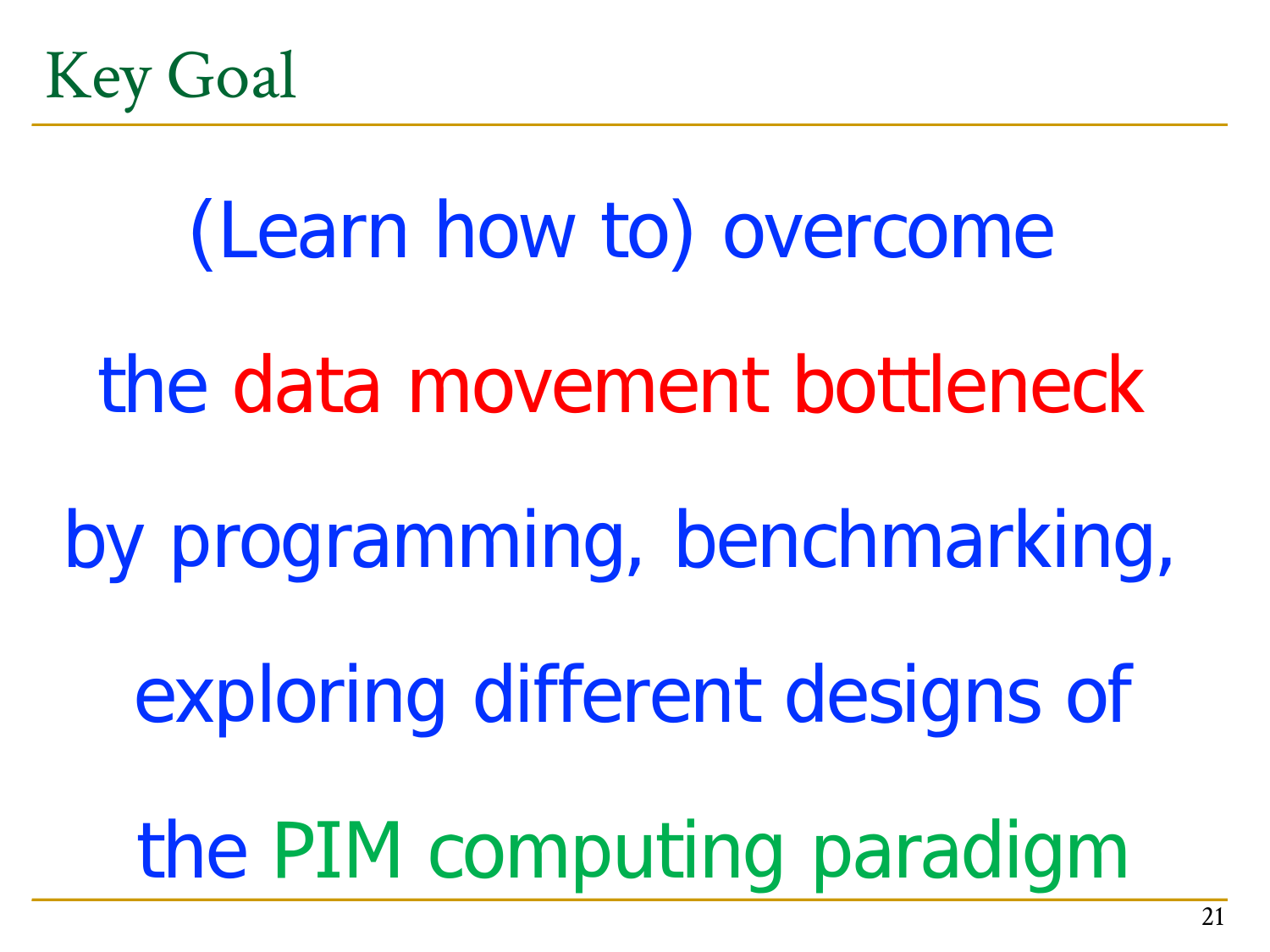

# Key Goal
(Learn how to) overcome
the data movement bottleneck
by programming, benchmarking,
exploring different designs of
the PIM computing paradigm
21